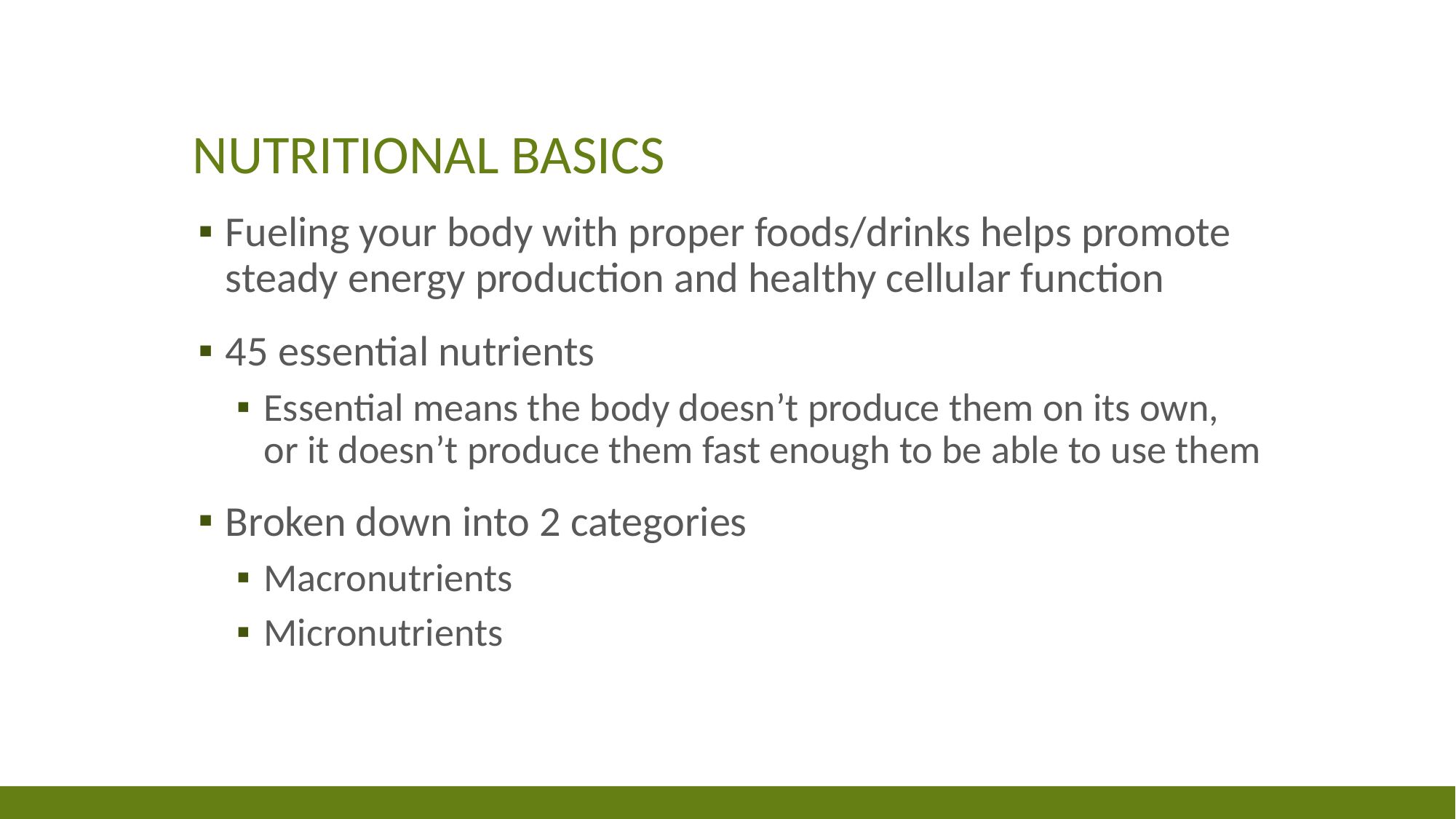

# Nutritional basics
Fueling your body with proper foods/drinks helps promote steady energy production and healthy cellular function
45 essential nutrients
Essential means the body doesn’t produce them on its own, or it doesn’t produce them fast enough to be able to use them
Broken down into 2 categories
Macronutrients
Micronutrients